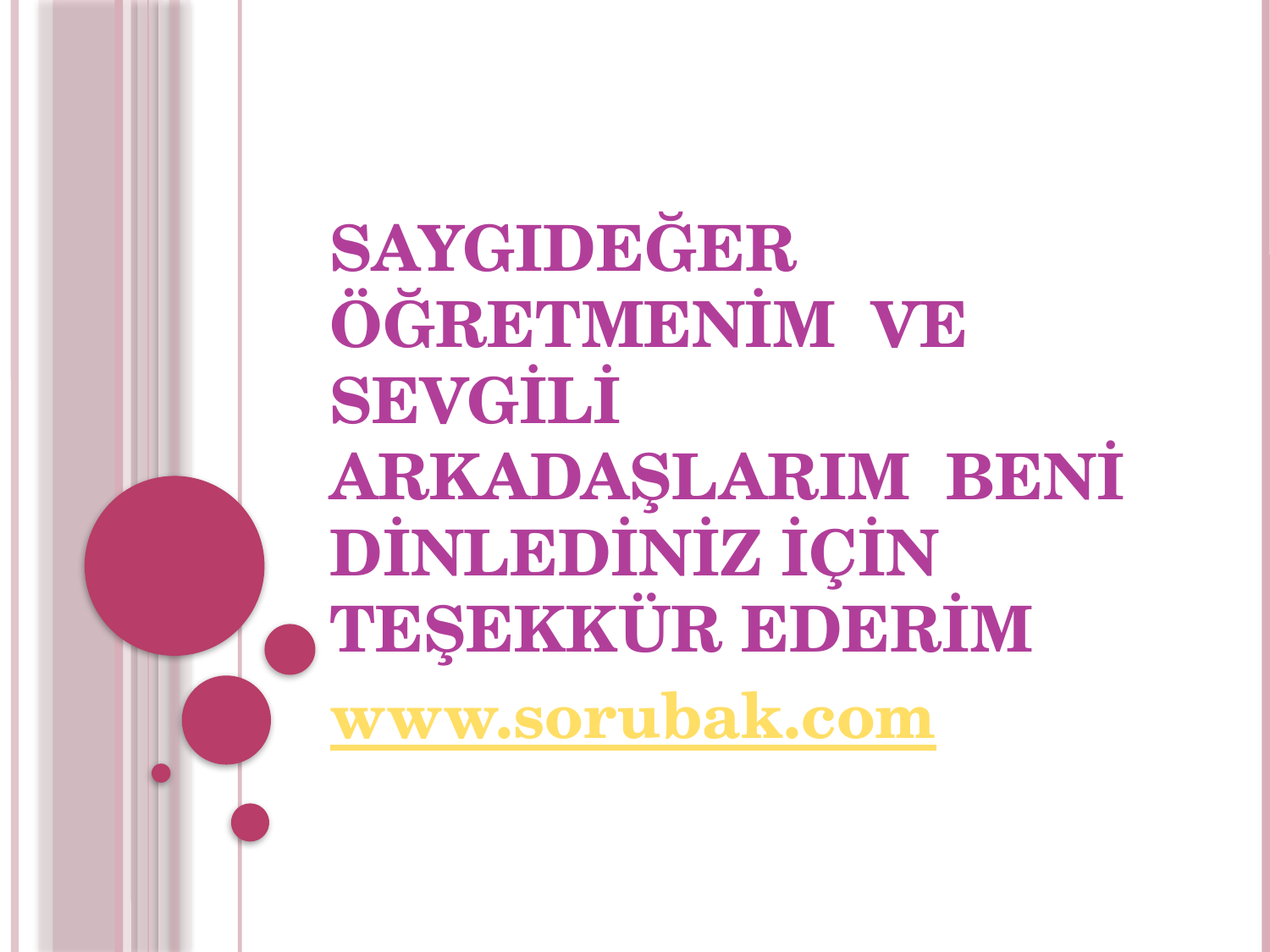

SAYGIDEĞER  ÖĞRETMENİM  VE SEVGİLİ ARKADAŞLARIM  BENİ DİNLEDİNİZ İÇİN TEŞEKKÜR EDERİM
www.sorubak.com